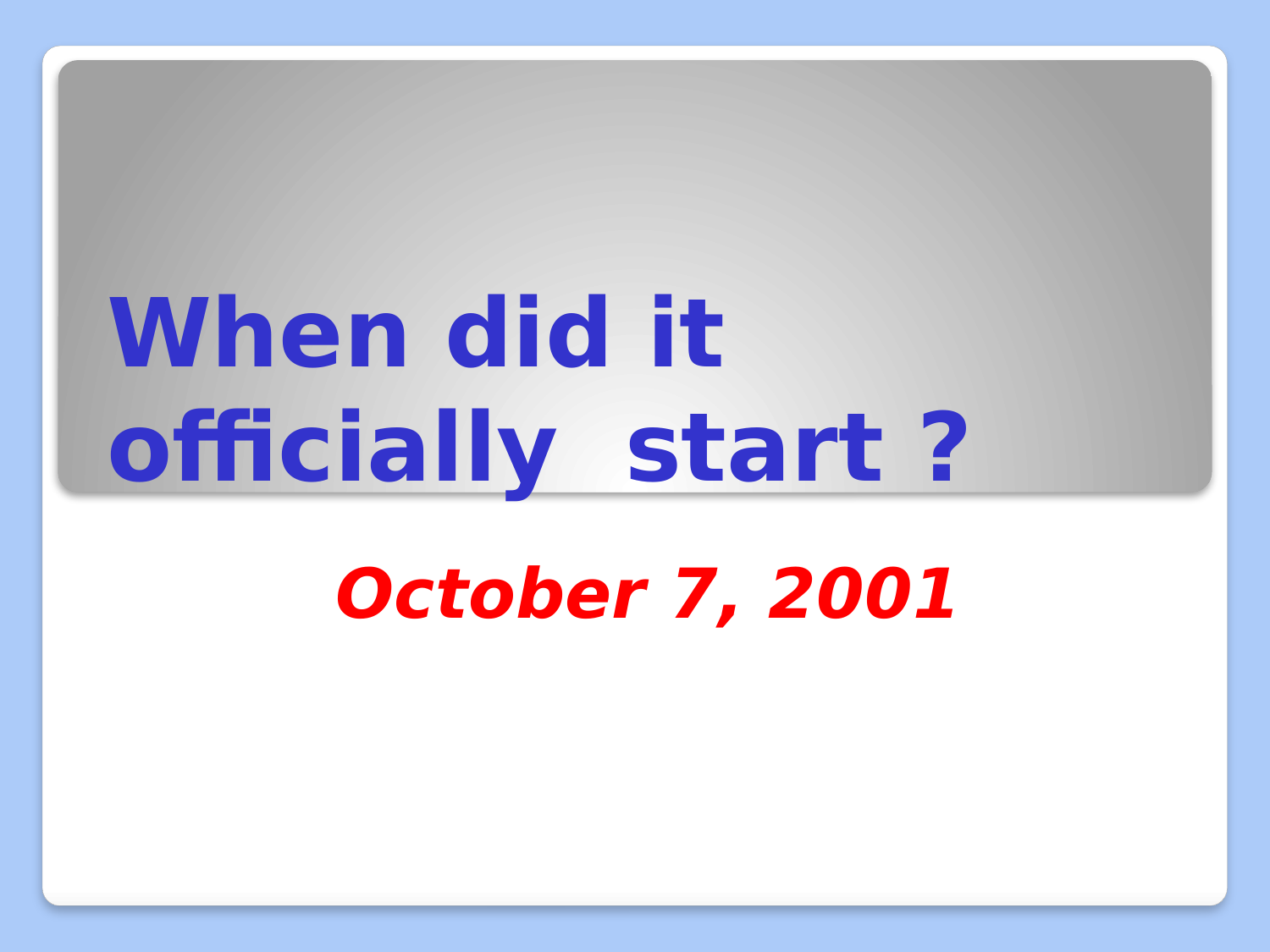

# When did it officially  start ?

October 7, 2001